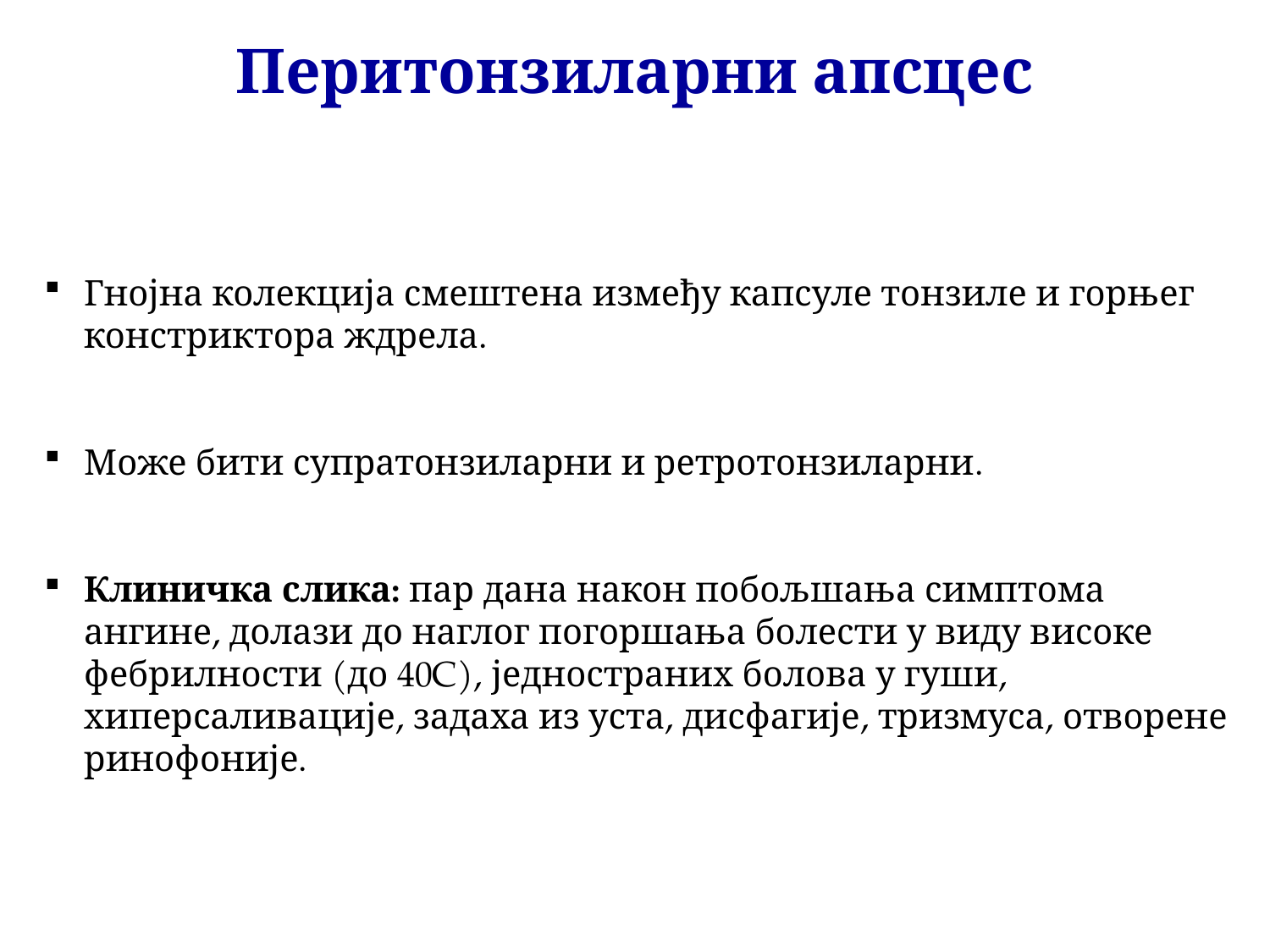

Перитонзиларни апсцес

Гнојна колекција смештена између капсуле тонзиле и горњег констриктора ждрела.

Може бити супратонзиларни и ретротонзиларни.

Клиничка слика: пар дана након побољшања симптома ангине, долази до наглог погоршања болести у виду високе фебрилности (до 40C), једностраних болова у гуши, хиперсаливације, задаха из уста, дисфагије, тризмуса, отворене ринофоније.